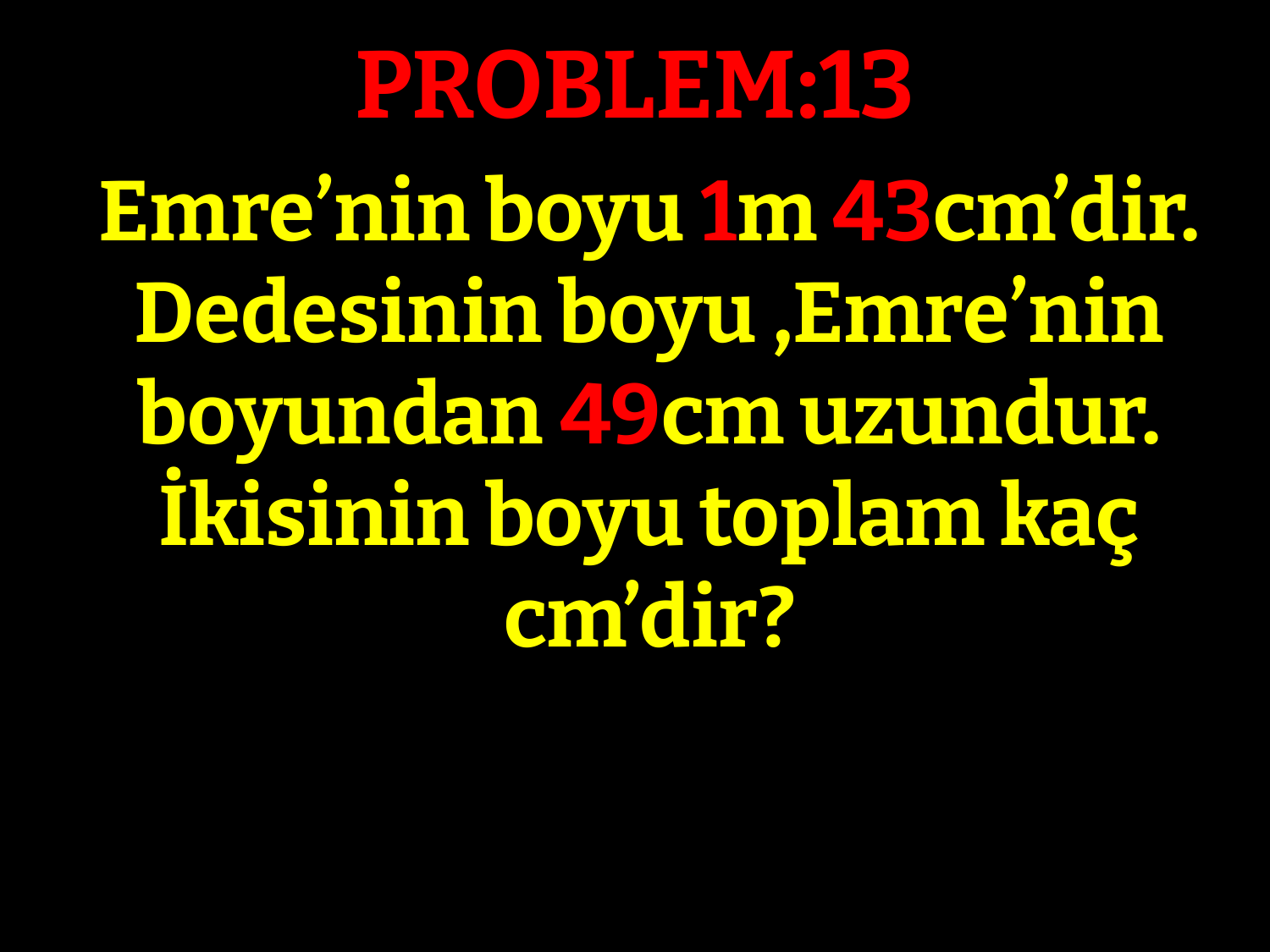

PROBLEM:13
#
Emre’nin boyu 1m 43cm’dir. Dedesinin boyu ,Emre’nin boyundan 49cm uzundur. İkisinin boyu toplam kaç cm’dir?